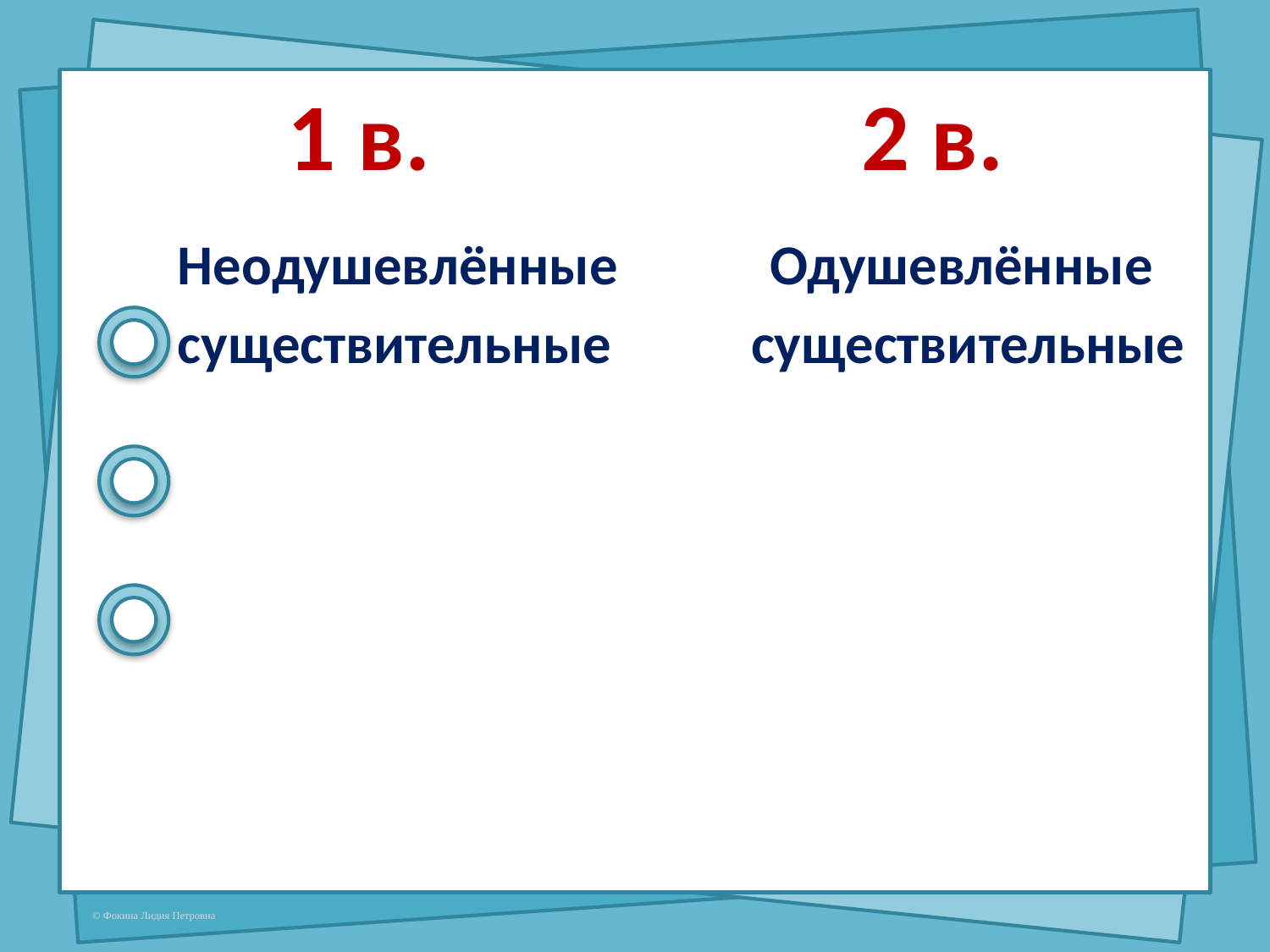

# 1 в.                    2 в.
        Неодушевлённые            Одушевлённые
        существительные           существительные